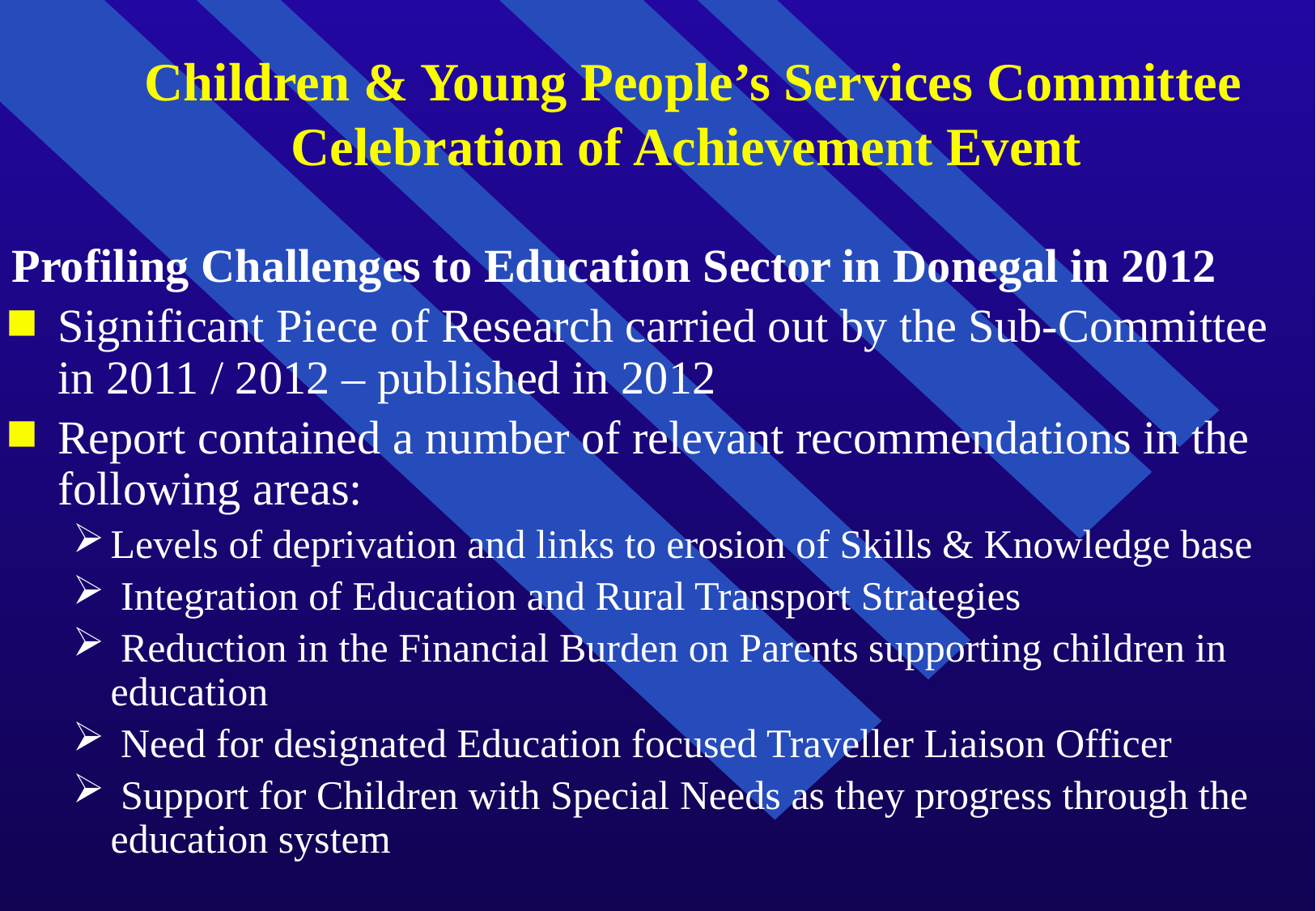

# Children & Young People’s Services Committee Celebration of Achievement Event
Profiling Challenges to Education Sector in Donegal in 2012
Significant Piece of Research carried out by the Sub-Committee in 2011 / 2012 – published in 2012
Report contained a number of relevant recommendations in the following areas:
Levels of deprivation and links to erosion of Skills & Knowledge base
 Integration of Education and Rural Transport Strategies
 Reduction in the Financial Burden on Parents supporting children in education
 Need for designated Education focused Traveller Liaison Officer
 Support for Children with Special Needs as they progress through the education system